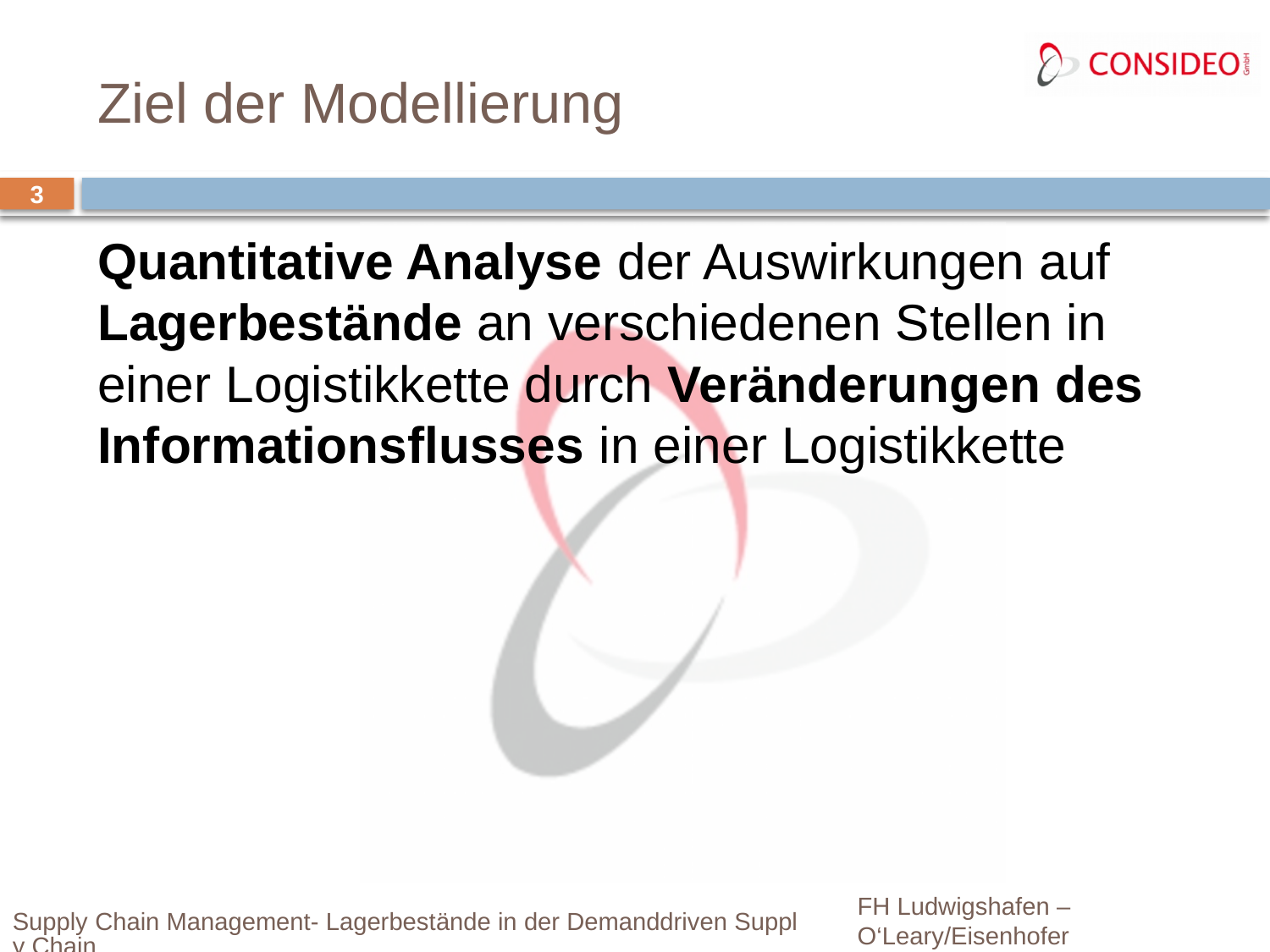

# Ziel der Modellierung
3
Quantitative Analyse der Auswirkungen auf Lagerbestände an verschiedenen Stellen in einer Logistikkette durch Veränderungen des Informationsflusses in einer Logistikkette
Supply Chain Management- Lagerbestände in der Demanddriven Supply Chain
FH Ludwigshafen – O‘Leary/Eisenhofer